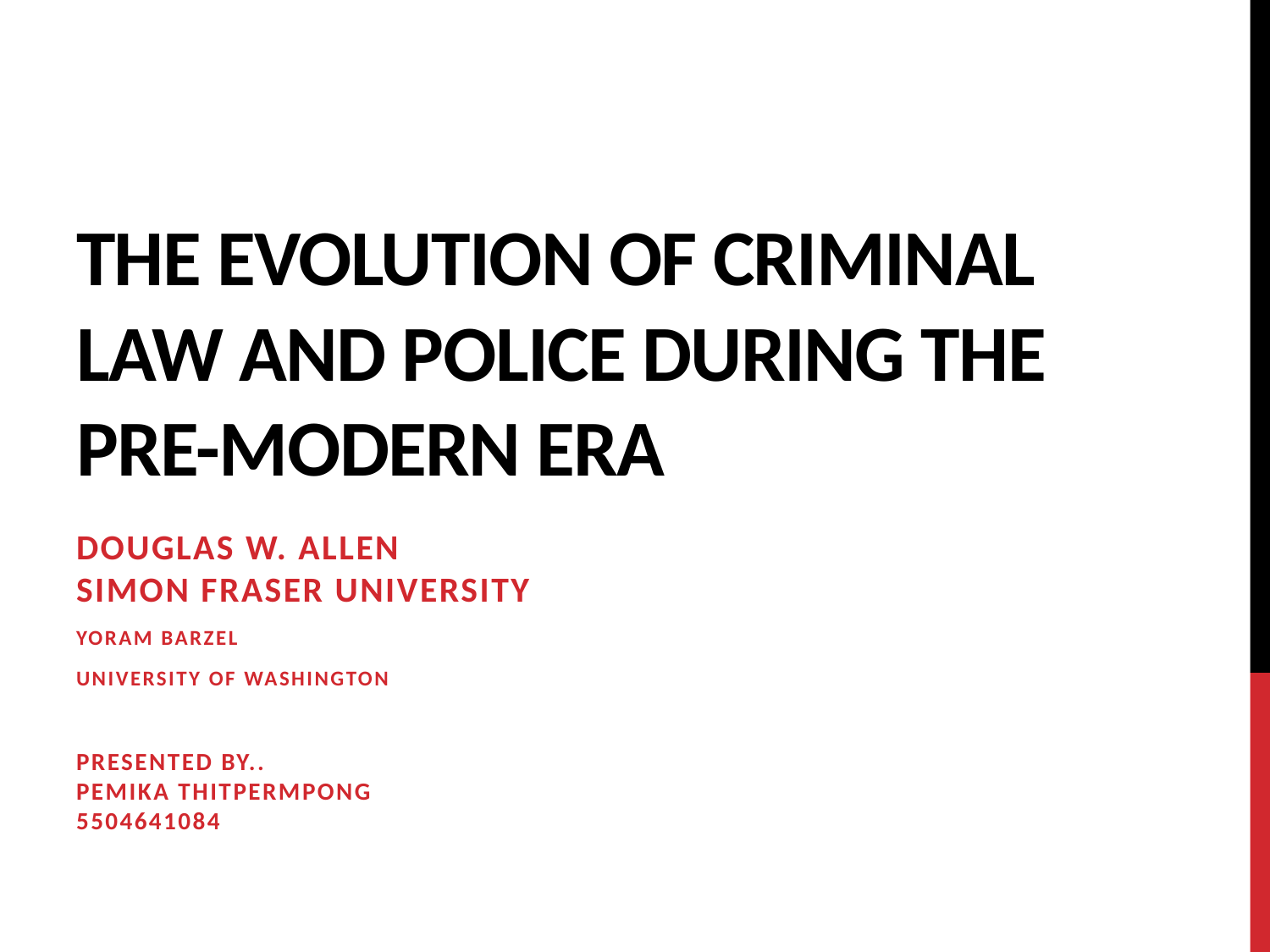

# The evolution of criminal law and police during the pre-modern era
Douglas W. Allen
Simon Fraser University
Yoram Barzel
University of Washington

Presented by..
Pemika Thitpermpong
5504641084